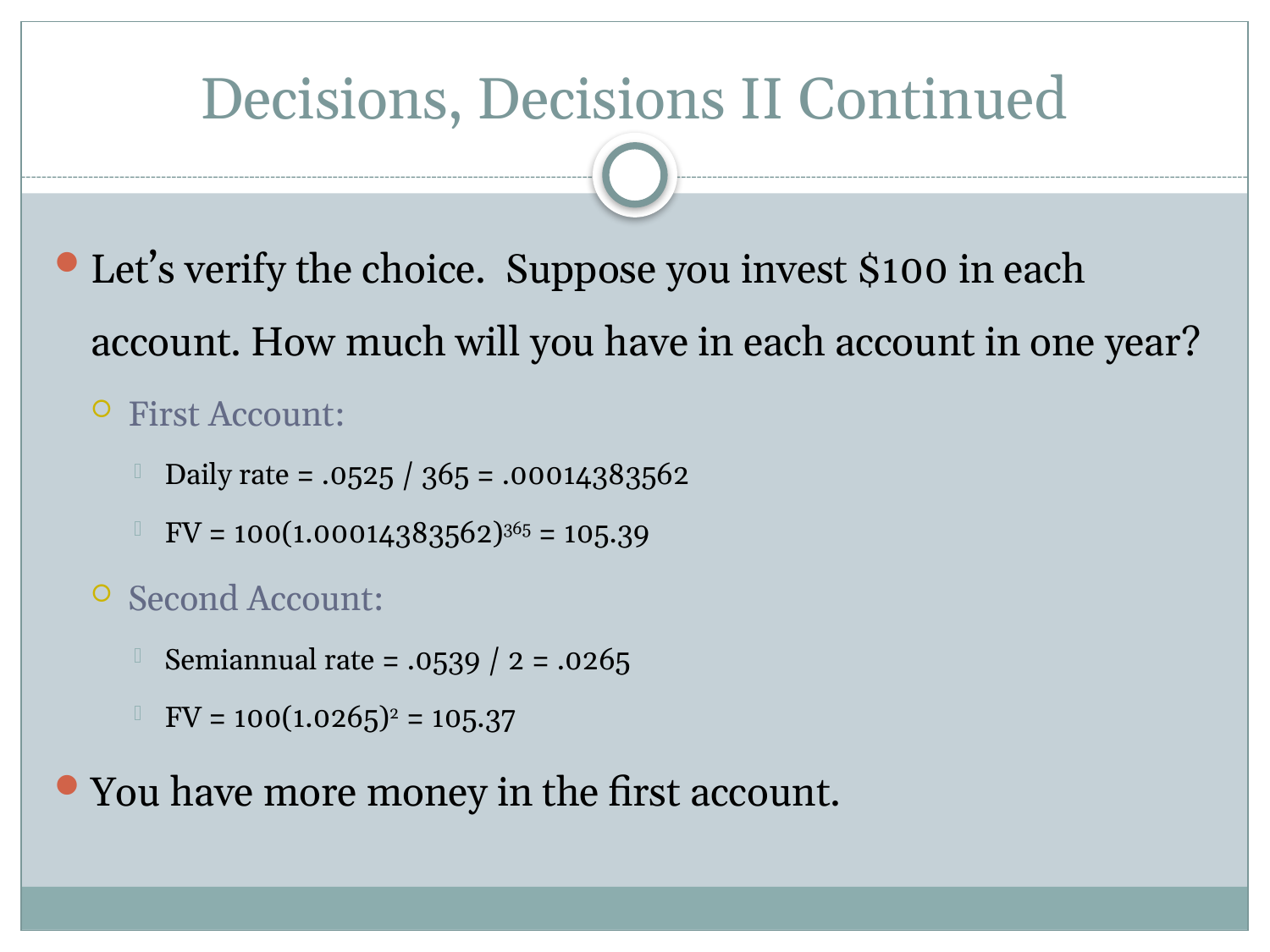

# Decisions, Decisions II Continued
Let’s verify the choice.  Suppose you invest $100 in each account. How much will you have in each account in one year?
First Account:
Daily rate = .0525 / 365 = .00014383562
FV = 100(1.00014383562)365 = 105.39
Second Account:
Semiannual rate = .0539 / 2 = .0265
FV = 100(1.0265)2 = 105.37
You have more money in the first account.